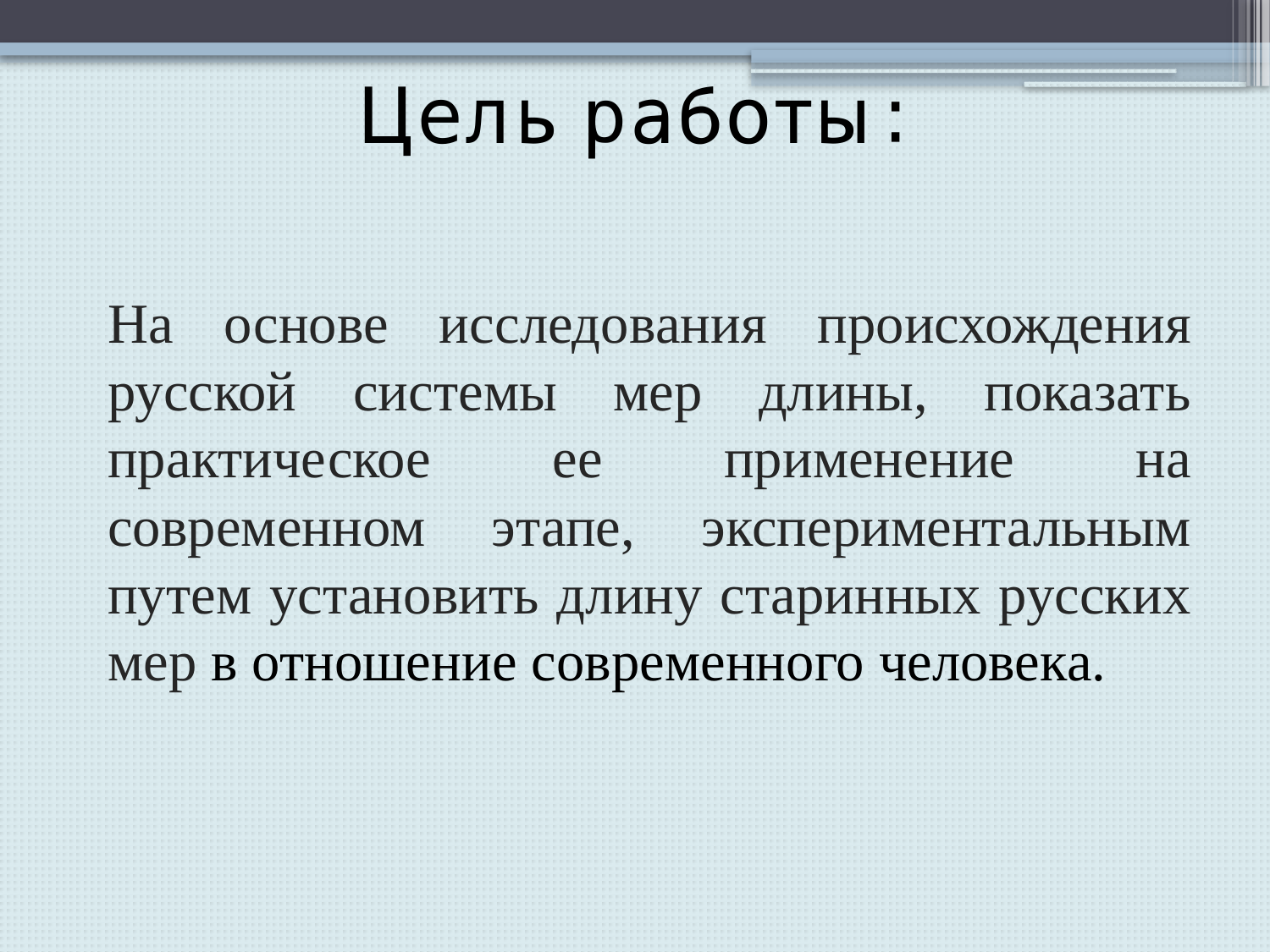

# Цель работы:
На основе исследования происхождения русской системы мер длины, показать практическое ее применение на современном этапе, экспериментальным путем установить длину старинных русских мер в отношение современного человека.